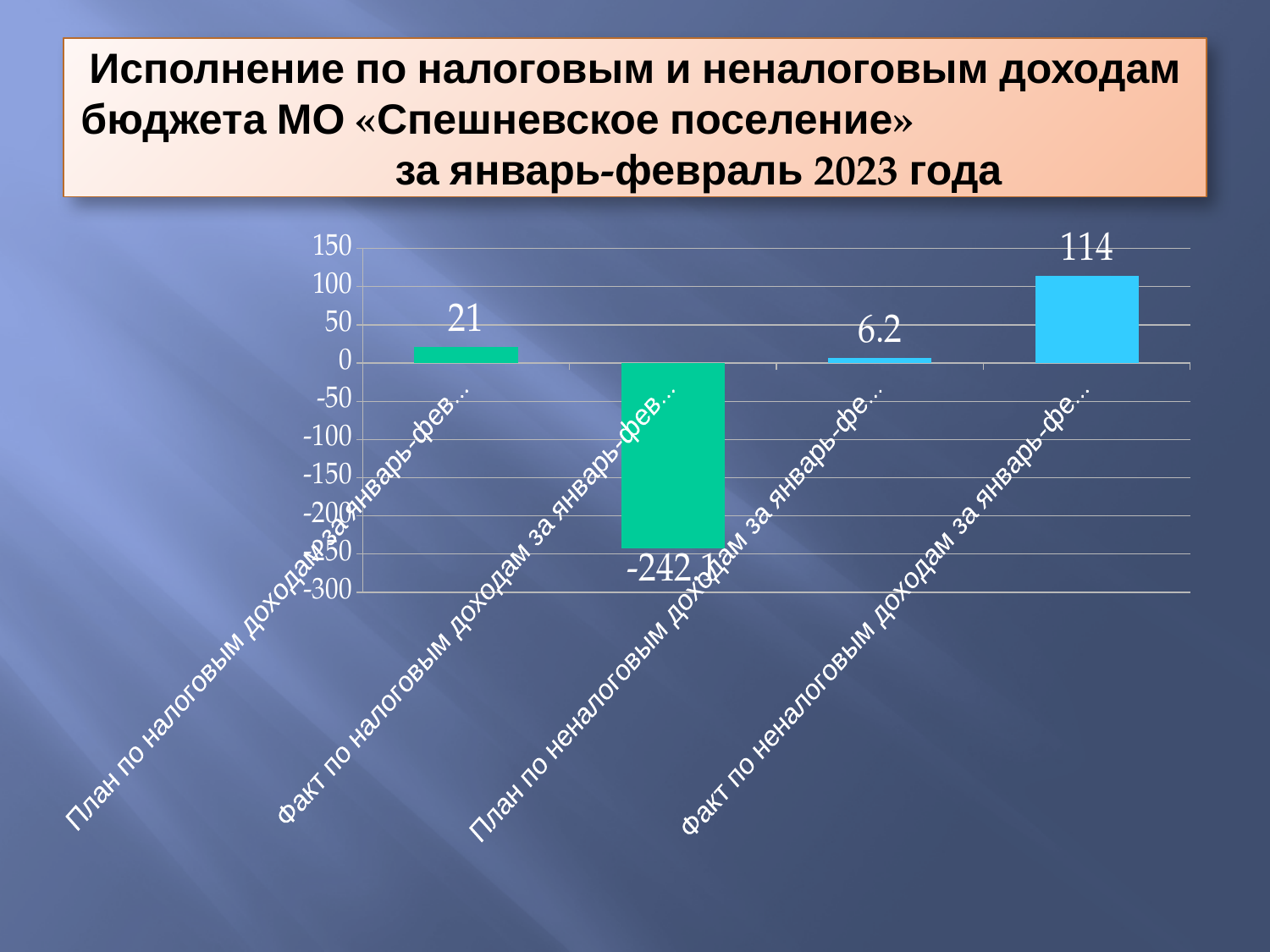

# Исполнение по налоговым и неналоговым доходам бюджета МО «Спешневское поселение»                                       за январь-февраль 2023 года

### Chart

| Category | Столбец1 |
|---|---|
| План по налоговым доходам за январь-февраль 2023г. | 21.0 |
| Факт по налоговым доходам за январь-февраль 2023. | -242.1 |
| План по неналоговым доходам за январь-февраль 2023г. | 6.2 |
| Факт по неналоговым доходам за январь-февраль 2023г. | 114.0 |